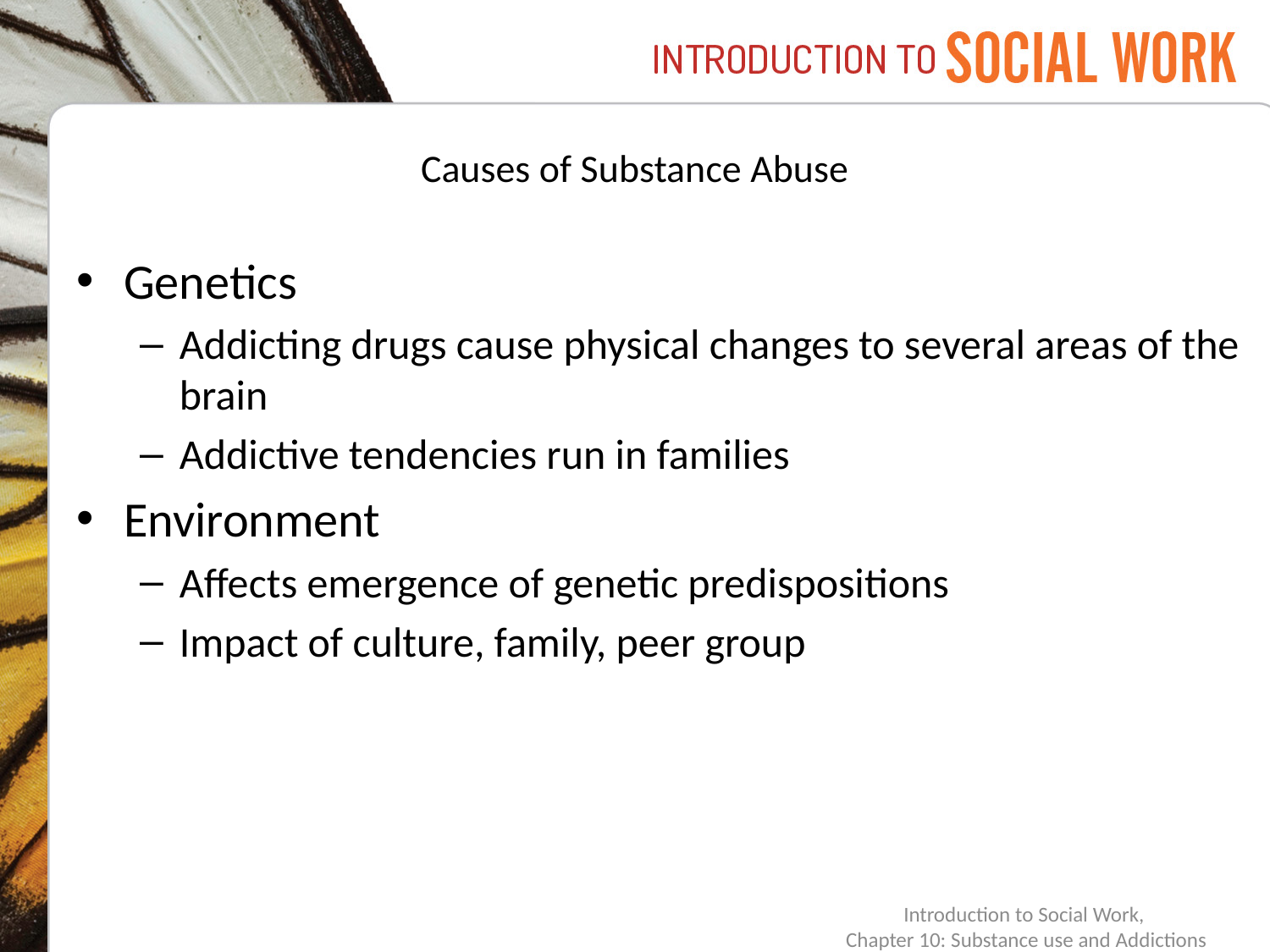

# Causes of Substance Abuse
Genetics
Addicting drugs cause physical changes to several areas of the brain
Addictive tendencies run in families
Environment
Affects emergence of genetic predispositions
Impact of culture, family, peer group
Introduction to Social Work,
Chapter 10: Substance use and Addictions